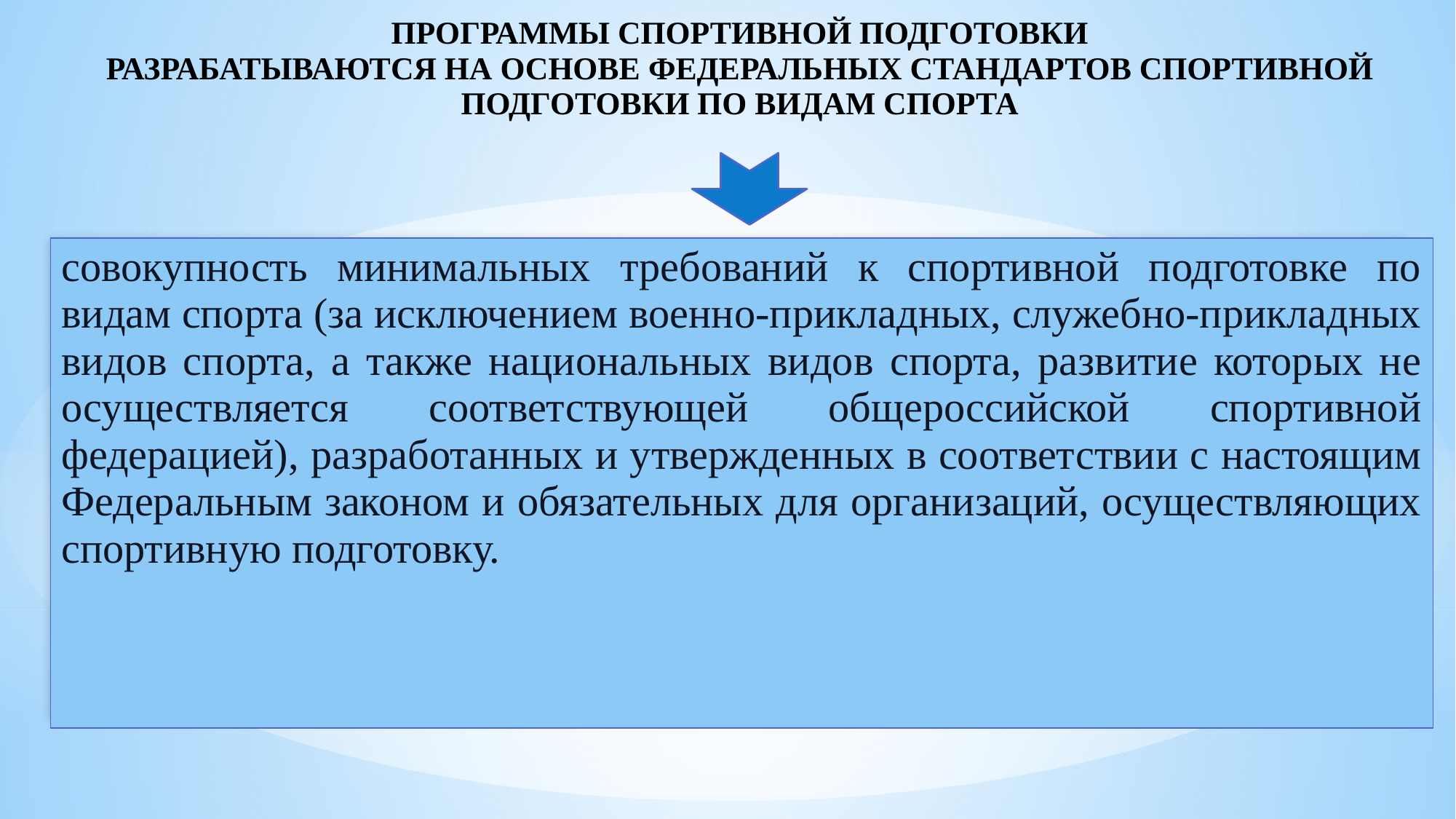

# ПРОГРАММЫ СПОРТИВНОЙ ПОДГОТОВКИ РАЗРАБАТЫВАЮТСЯ НА ОСНОВЕ ФЕДЕРАЛЬНЫХ СТАНДАРТОВ СПОРТИВНОЙ ПОДГОТОВКИ ПО ВИДАМ СПОРТА

совокупность минимальных требований к спортивной подготовке по видам спорта (за исключением военно-прикладных, служебно-прикладных видов спорта, а также национальных видов спорта, развитие которых не осуществляется соответствующей общероссийской спортивной федерацией), разработанных и утвержденных в соответствии с настоящим Федеральным законом и обязательных для организаций, осуществляющих спортивную подготовку.